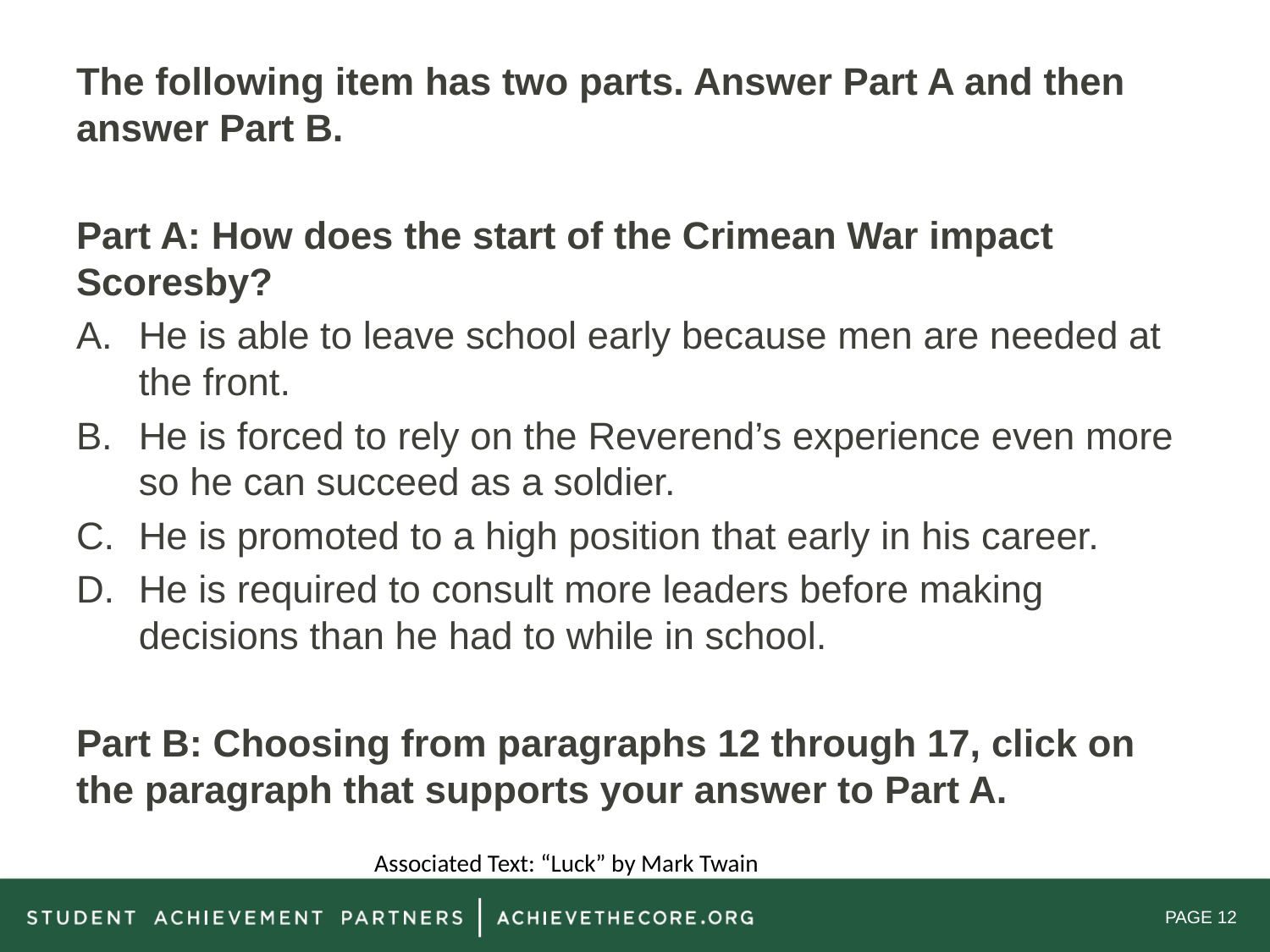

The following item has two parts. Answer Part A and then answer Part B.

Part A: How does the start of the Crimean War impact Scoresby?
He is able to leave school early because men are needed at the front.
He is forced to rely on the Reverend’s experience even more so he can succeed as a soldier.
He is promoted to a high position that early in his career.
He is required to consult more leaders before making decisions than he had to while in school.

Part B: Choosing from paragraphs 12 through 17, click on the paragraph that supports your answer to Part A.

Associated Text: “Luck” by Mark Twain